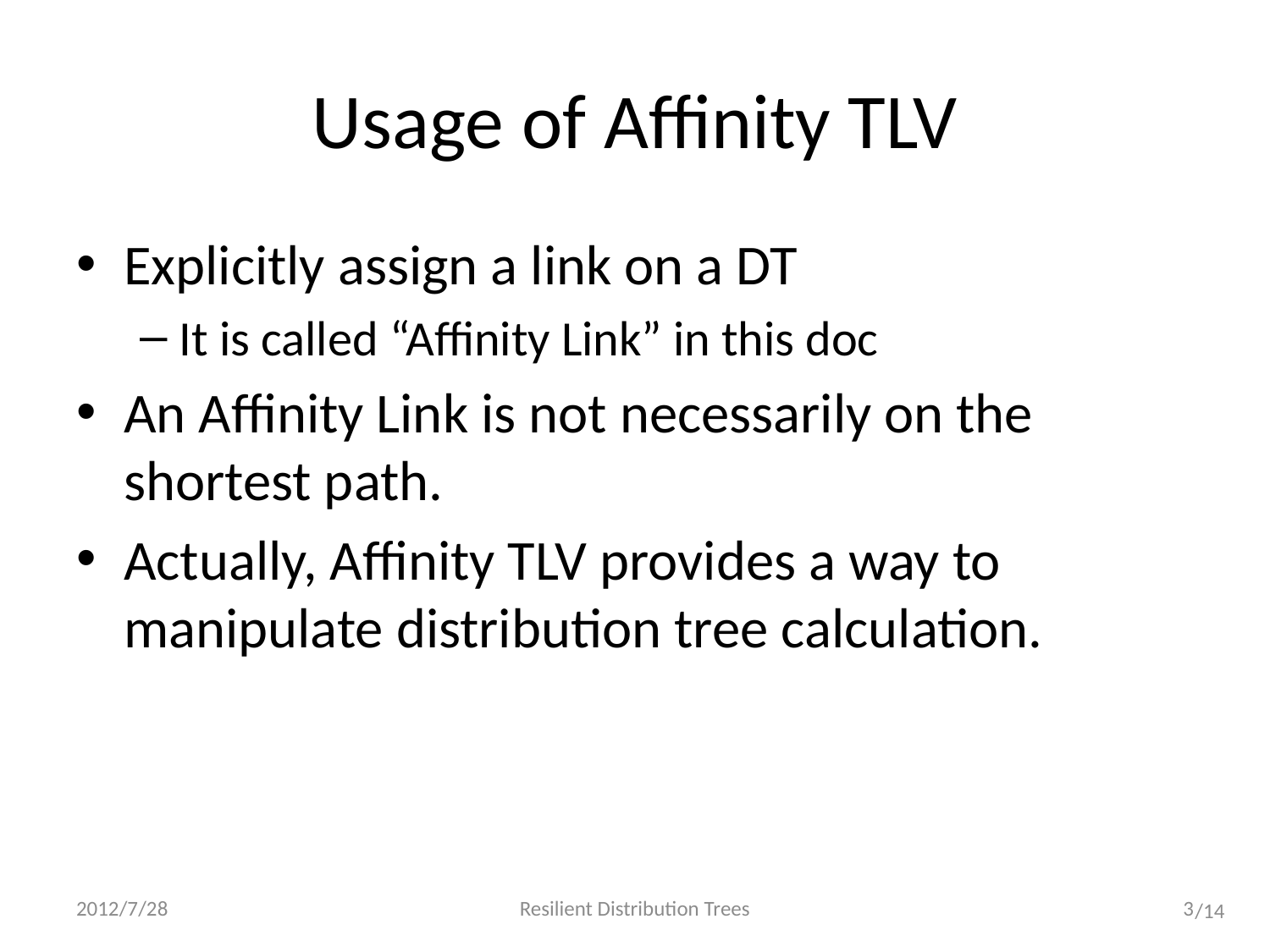

# Usage of Affinity TLV
Explicitly assign a link on a DT
It is called “Affinity Link” in this doc
An Affinity Link is not necessarily on the shortest path.
Actually, Affinity TLV provides a way to manipulate distribution tree calculation.
2012/7/28
Resilient Distribution Trees
3